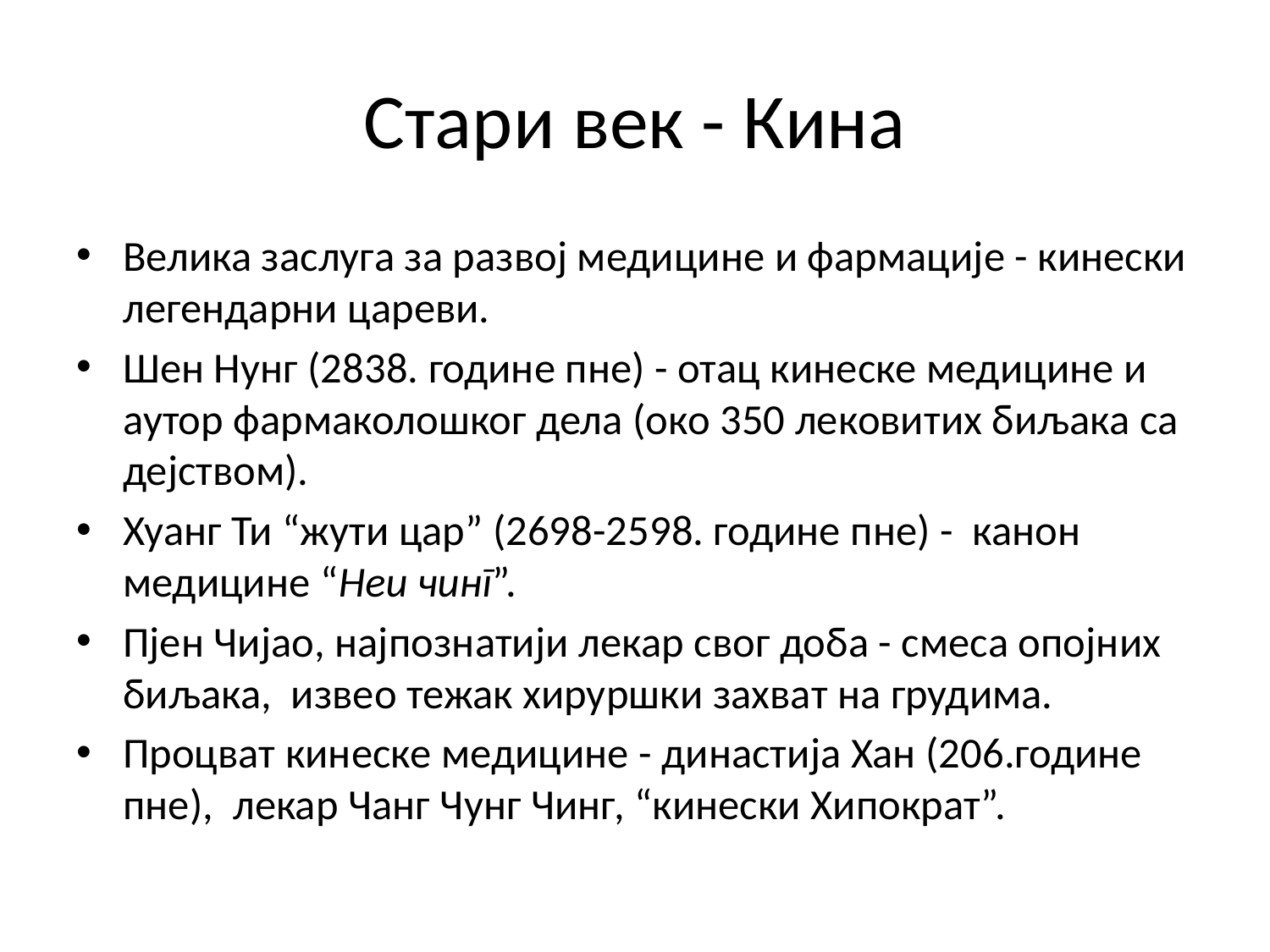

# Стари век - Кина
Велика заслуга за развој медицине и фармације - кинески легендарни цареви.
Шен Нунг (2838. године пне) - отац кинеске медицине и аутор фармаколошког дела (око 350 лековитих биљака са дејством).
Хуанг Ти “жути цар” (2698-2598. године пне) -  канон медицине “Неи чинг”.
Пјен Чијао, најпознатији лекар свог доба - смеса опојних биљака,  извео тежак хируршки захват на грудима.
Процват кинеске медицине - династија Хан (206.године пне),  лекар Чанг Чунг Чинг, “кинески Хипократ”.